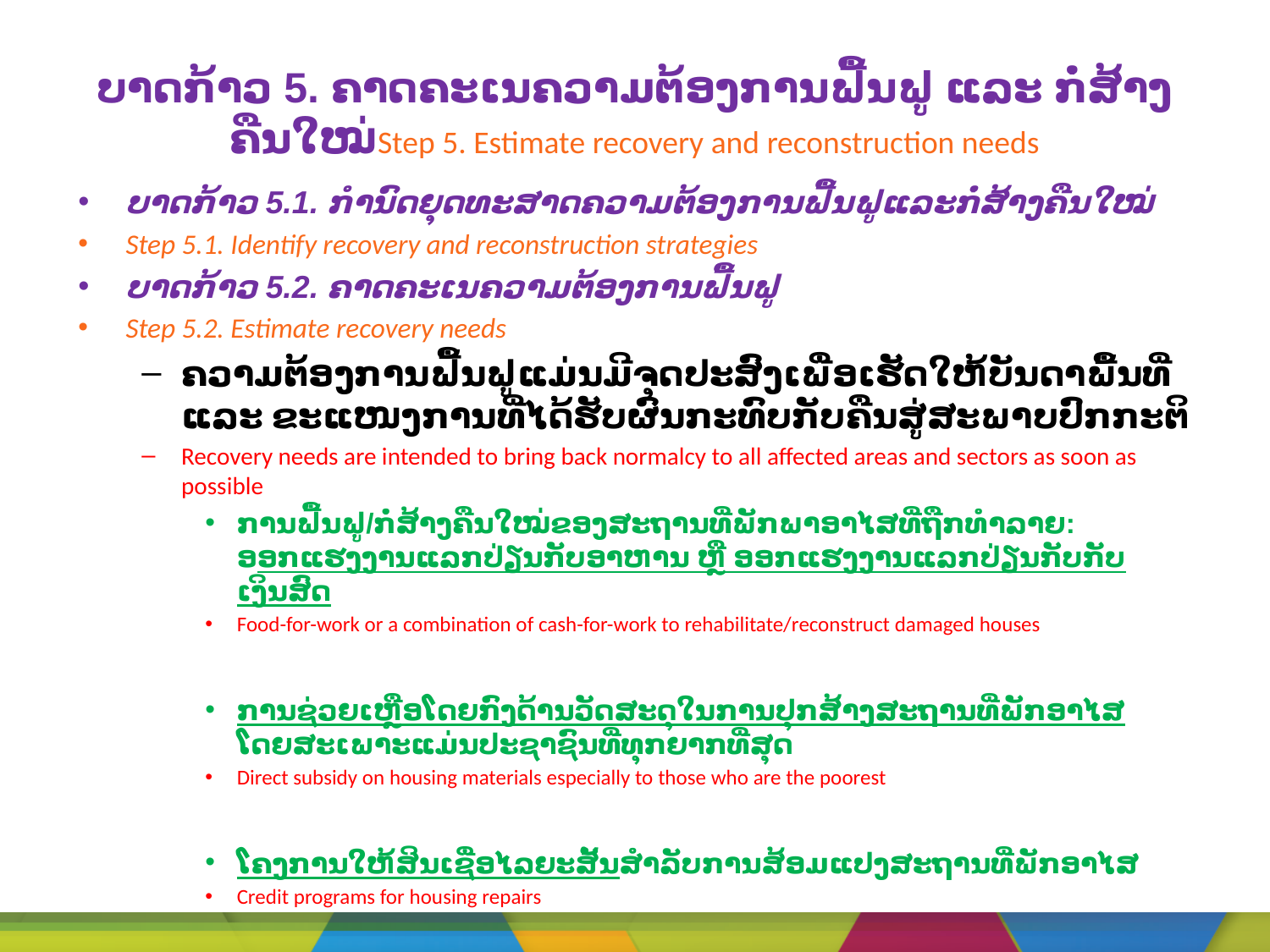

# ບາດກ້າວ 5. ຄາດຄະເນຄວາມຕ້ອງການຟື້ນຟູ ແລະ ກໍ່ສ້າງຄືນໃໝ່Step 5. Estimate recovery and reconstruction needs
ບາດກ້າວ 5.1. ກຳນົດຍຸດທະສາດຄວາມຕ້ອງການຟື້ນຟູແລະກໍ່ສ້າງຄືນໃໝ່
Step 5.1. Identify recovery and reconstruction strategies
ບາດກ້າວ 5.2. ຄາດຄະເນຄວາມຕ້ອງການຟື້ນຟູ
Step 5.2. Estimate recovery needs
ຄວາມຕ້ອງການຟື້ນຟູແມ່ນມີຈຸດປະສົງເພື່ອເຮັດໃຫ້ບັນດາພື້ນທີ່ ແລະ ຂະແໜງການທີ່ໄດ້ຮັບຜົນກະທົບກັບຄືນສູ່ສະພາບປົກກະຕິ
Recovery needs are intended to bring back normalcy to all affected areas and sectors as soon as possible
ການຟື້ນຟູ/ກໍ່ສ້າງຄືນໃໝ່ຂອງສະຖານທີ່ພັກພາອາໄສທີ່ຖືກທຳລາຍ: ອອກແຮງງານແລກປ່ຽນກັບອາຫານ ຫຼື ອອກແຮງງານແລກປ່ຽນກັບກັບເງິນສົດ
Food-for-work or a combination of cash-for-work to rehabilitate/reconstruct damaged houses

ການຊ່ວຍເຫຼືອໂດຍກົງດ້ານວັດສະດຸໃນການປຸກສ້າງສະຖານທີ່ພັກອາໄສໂດຍສະເພາະແມ່ນປະຊາຊົນທີ່ທຸກຍາກທີ່ສຸດ
Direct subsidy on housing materials especially to those who are the poorest

ໂຄງການໃຫ້ສິນເຊື່ອໄລຍະສັ້ນສຳລັບການສ້ອມແປງສະຖານທີ່ພັກອາໄສ
Credit programs for housing repairs